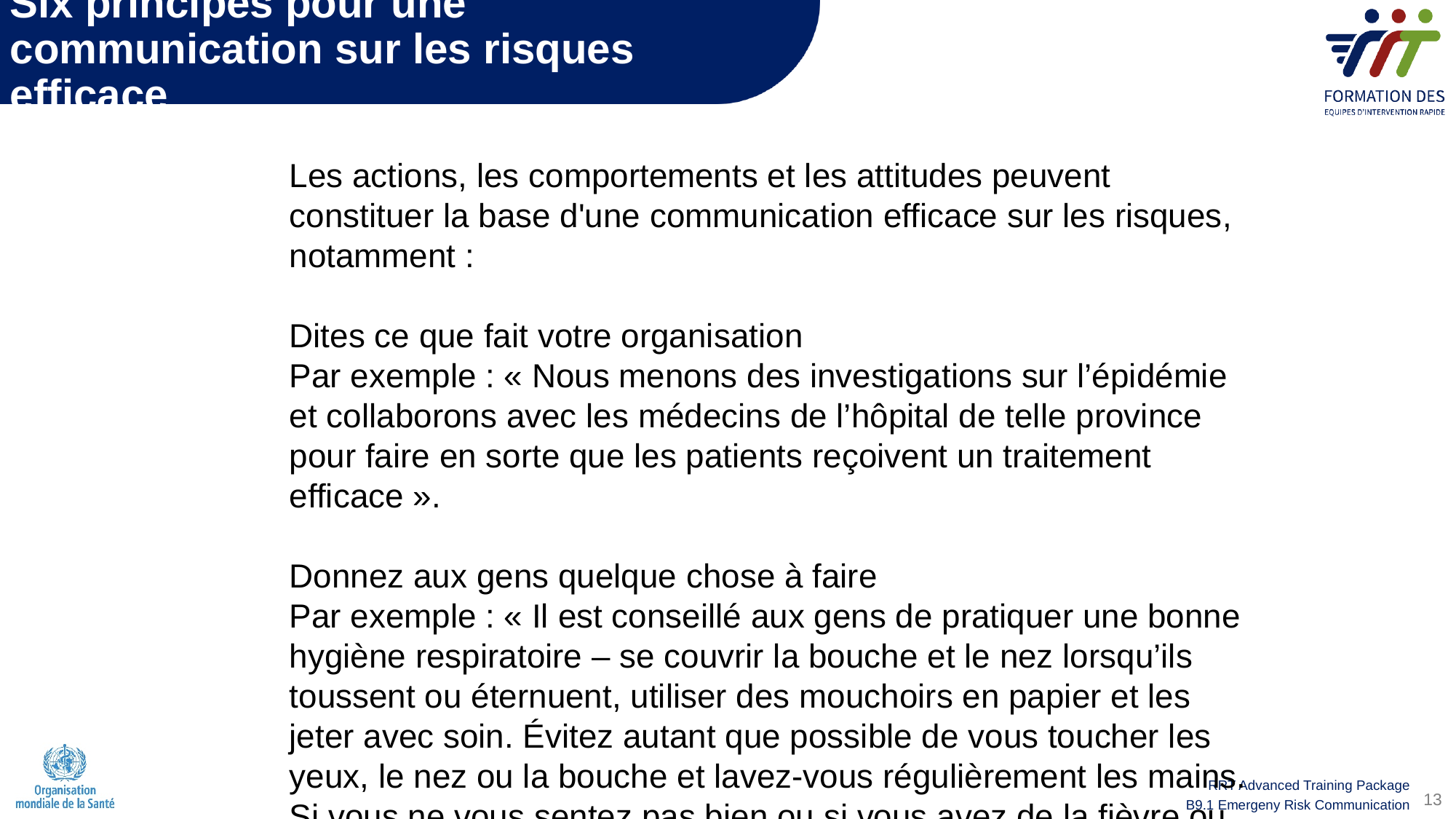

Six principes pour une communication sur les risques efficace
Les actions, les comportements et les attitudes peuvent constituer la base d'une communication efficace sur les risques, notamment :

Dites ce que fait votre organisation
Par exemple : « Nous menons des investigations sur l’épidémie et collaborons avec les médecins de l’hôpital de telle province pour faire en sorte que les patients reçoivent un traitement efficace ».

Donnez aux gens quelque chose à faire
Par exemple : « Il est conseillé aux gens de pratiquer une bonne hygiène respiratoire – se couvrir la bouche et le nez lorsqu’ils toussent ou éternuent, utiliser des mouchoirs en papier et les jeter avec soin. Évitez autant que possible de vous toucher les yeux, le nez ou la bouche et lavez-vous régulièrement les mains. Si vous ne vous sentez pas bien ou si vous avez de la fièvre ou d’autres symptômes d’allure grippale, rendez-vous dans votre centre de santé local et n’allez pas au travail ou à l’école ».